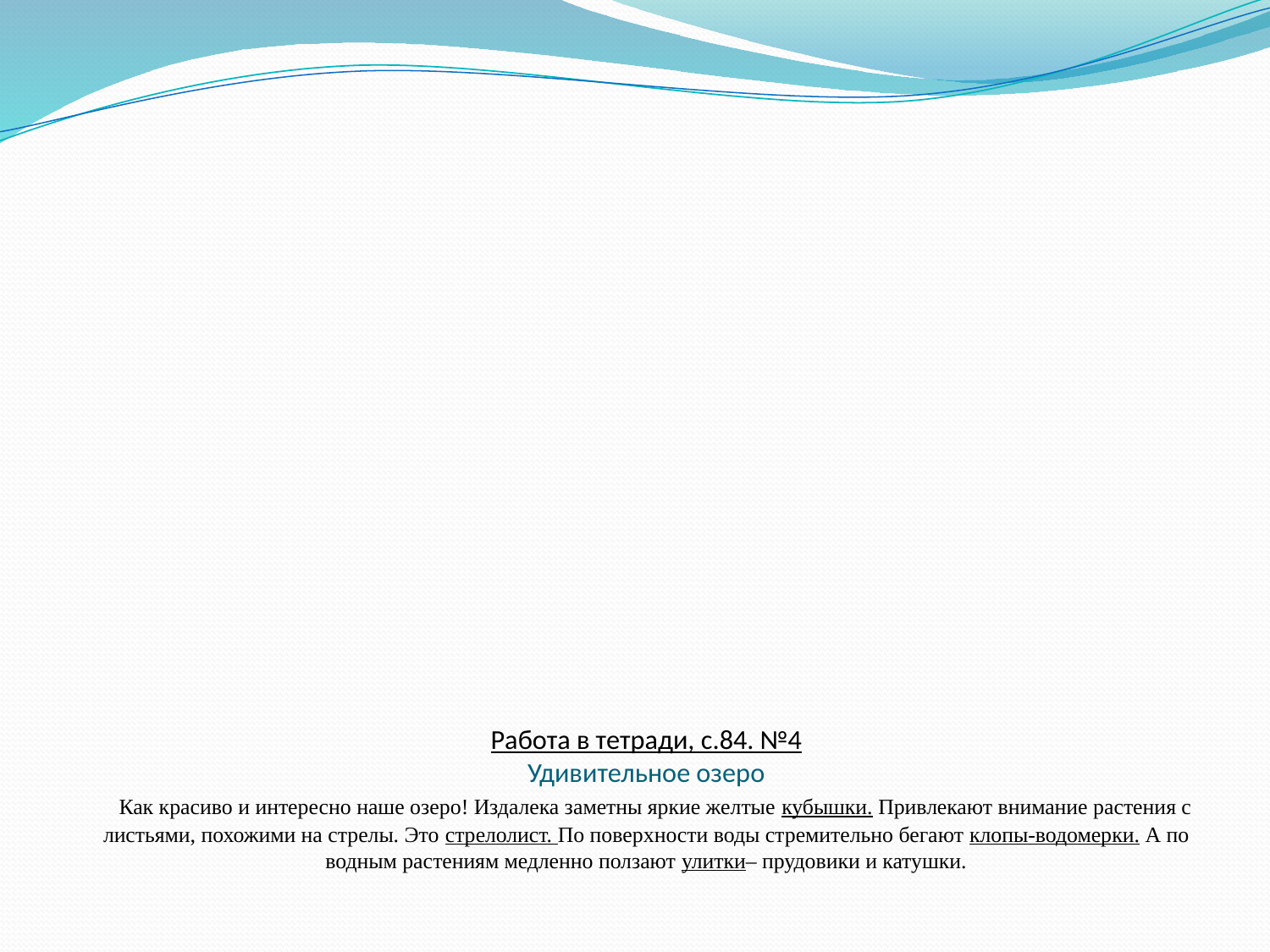

# Работа в тетради, с.84. №4 Удивительное озеро Как красиво и интересно наше озеро! Издалека заметны яркие желтые кубышки. Привлекают внимание растения с листьями, похожими на стрелы. Это стрелолист. По поверхности воды стремительно бегают клопы-водомерки. А по водным растениям медленно ползают улитки– прудовики и катушки.